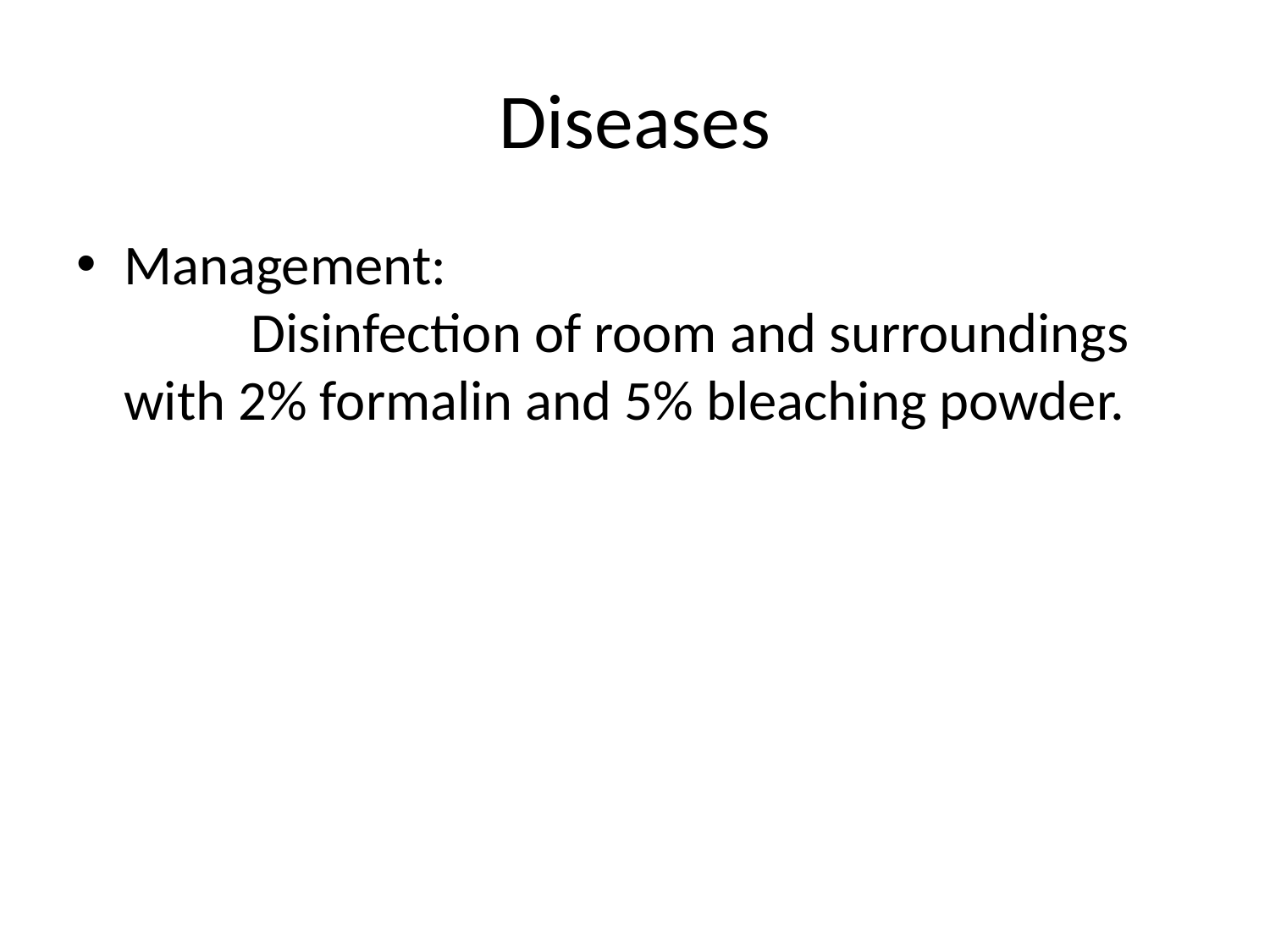

# Diseases
Management:
	Disinfection of room and surroundings with 2% formalin and 5% bleaching powder.